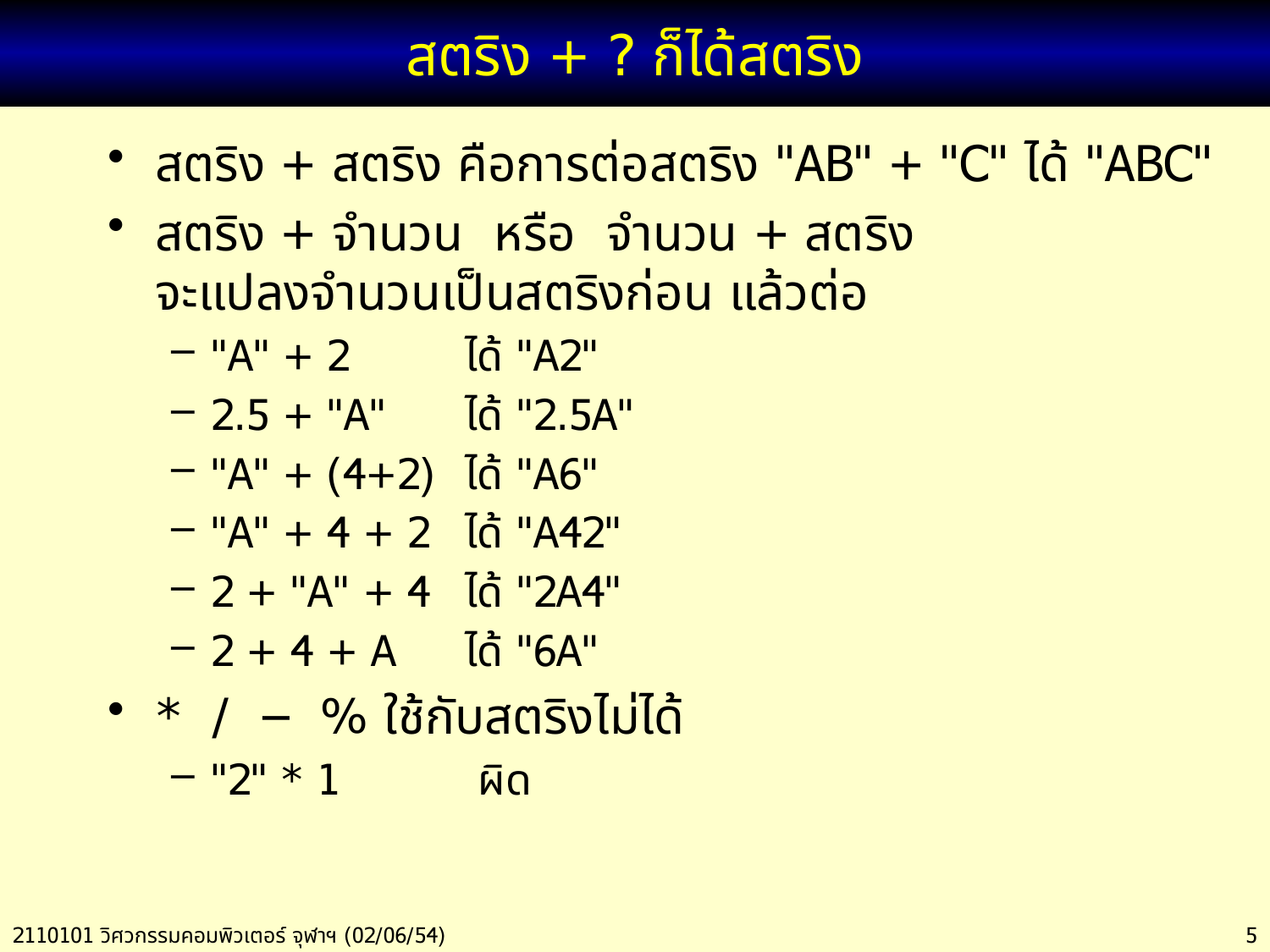

# สตริง + ? ก็ได้สตริง
สตริง + สตริง คือการต่อสตริง "AB" + "C" ได้ "ABC"
สตริง + จำนวน  หรือ  จำนวน + สตริง
จะแปลงจำนวนเป็นสตริงก่อน แล้วต่อ
"A" + 2  	ได้ "A2"
2.5 + "A" 	ได้ "2.5A"
"A" + (4+2) 	ได้ "A6"
"A" + 4 + 2	ได้ "A42"
2 + "A" + 4	ได้ "2A4"
2 + 4 + A	ได้ "6A"
*  /  –  % ใช้กับสตริงไม่ได้
"2" * 1 	 ผิด